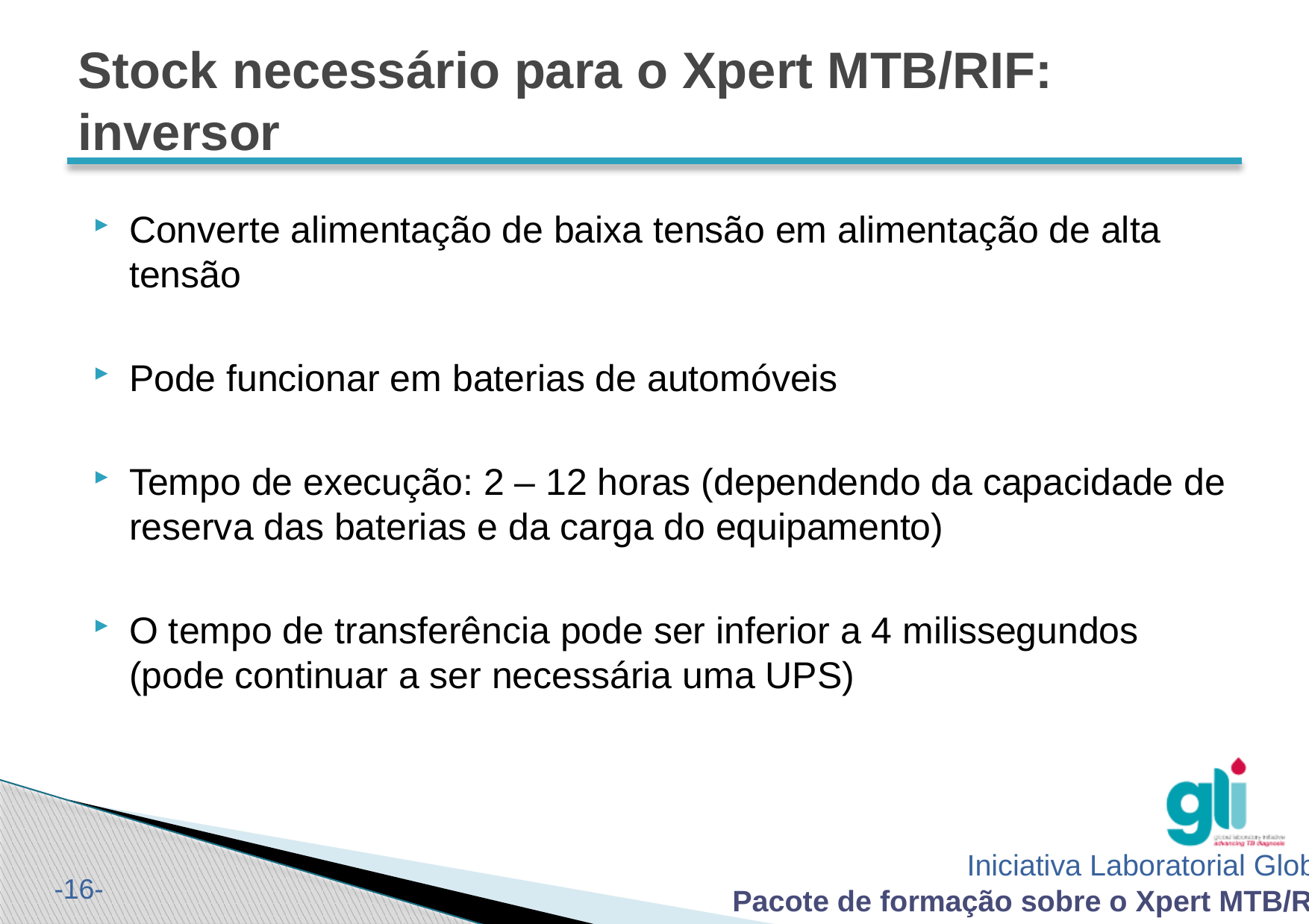

# Stock necessário para o Xpert MTB/RIF: inversor
Converte alimentação de baixa tensão em alimentação de alta tensão

Pode funcionar em baterias de automóveis

Tempo de execução: 2 – 12 horas (dependendo da capacidade de reserva das baterias e da carga do equipamento)

O tempo de transferência pode ser inferior a 4 milissegundos (pode continuar a ser necessária uma UPS)